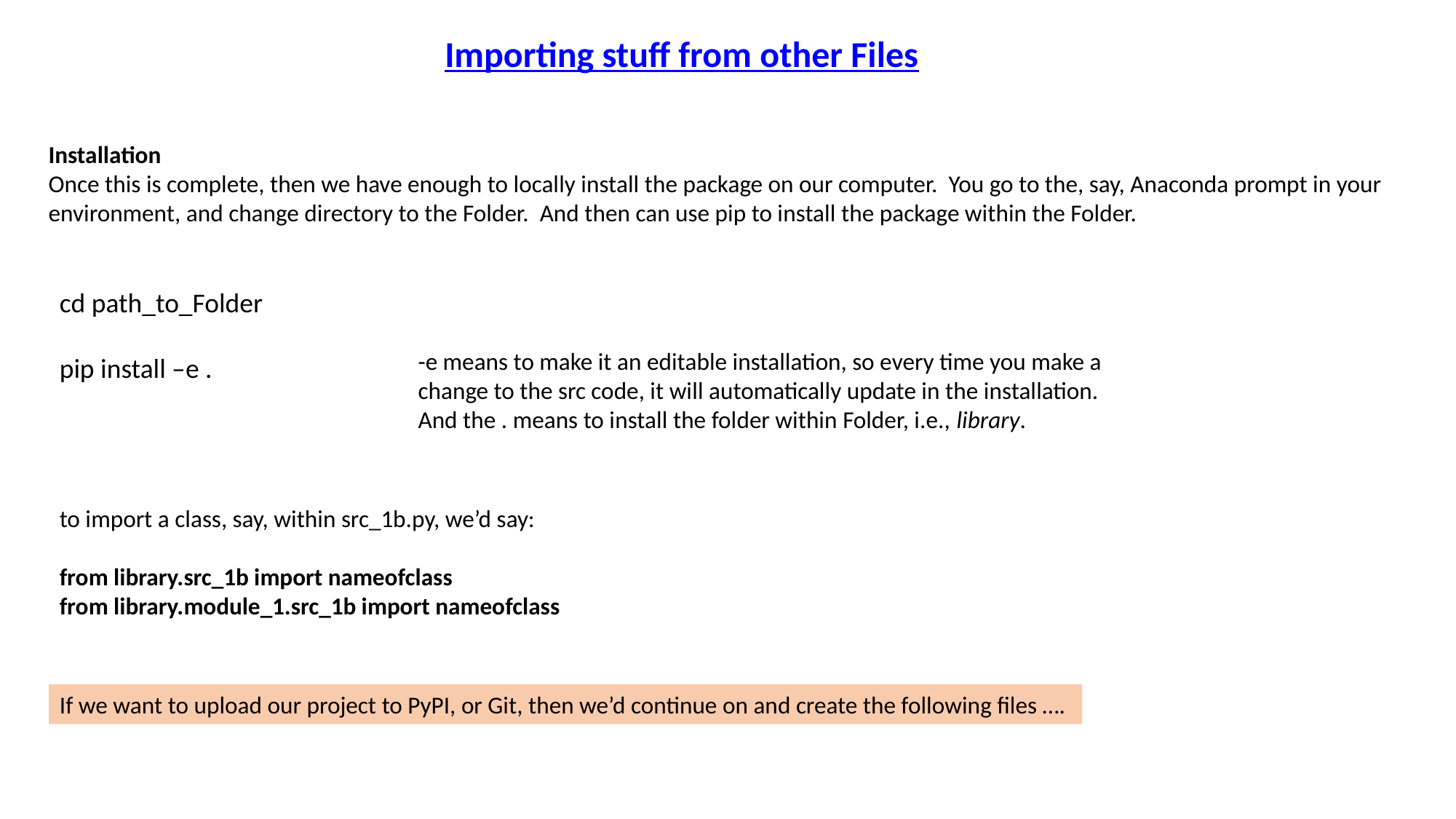

Importing stuff from other Files
Installation
Once this is complete, then we have enough to locally install the package on our computer.  You go to the, say, Anaconda prompt in your environment, and change directory to the Folder.  And then can use pip to install the package within the Folder.
cd path_to_Folder

pip install –e .
-e means to make it an editable installation, so every time you make a change to the src code, it will automatically update in the installation.  And the . means to install the folder within Folder, i.e., library.
to import a class, say, within src_1b.py, we’d say:

from library.src_1b import nameofclass
from library.module_1.src_1b import nameofclass
If we want to upload our project to PyPI, or Git, then we’d continue on and create the following files ….